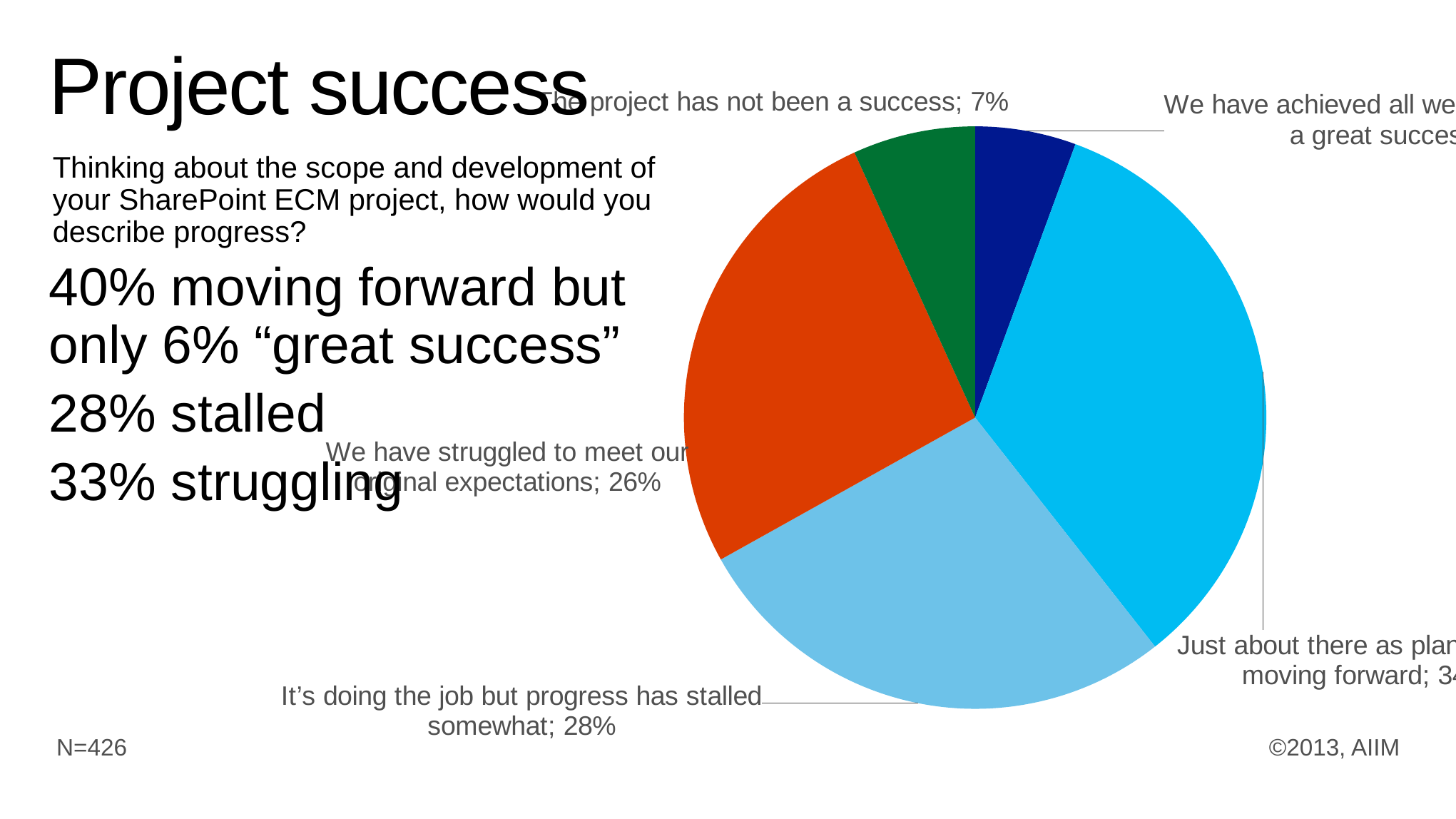

### Chart

| Category |  |
|---|---|
| We have achieved all we planned and it is a great success | 0.056 |
| Just about there as planned and moving forward | 0.338 |
| It’s doing the job but progress has stalled somewhat | 0.275 |
| We have struggled to meet our original expectations | 0.263 |
| The project has not been a success | 0.068 |
# Project success
Thinking about the scope and development of your SharePoint ECM project, how would you describe progress?
40% moving forward but only 6% “great success”
28% stalled
33% struggling
N=426
©2013, AIIM